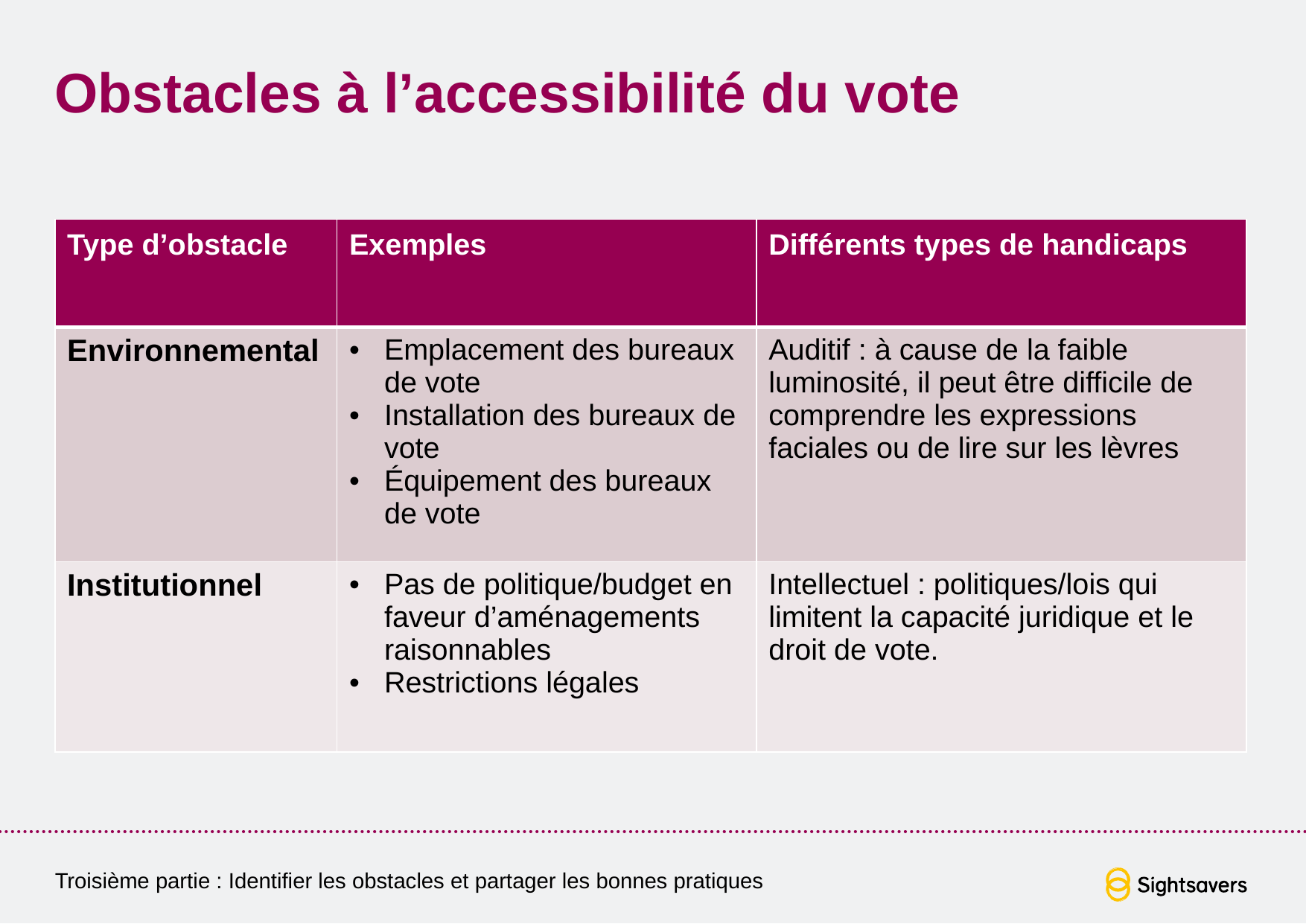

# Obstacles à l’accessibilité du vote
| Type d’obstacle | Exemples | Différents types de handicaps |
| --- | --- | --- |
| Environnemental | Emplacement des bureaux de vote Installation des bureaux de vote Équipement des bureaux de vote | Auditif : à cause de la faible luminosité, il peut être difficile de comprendre les expressions faciales ou de lire sur les lèvres |
| Institutionnel | Pas de politique/budget en faveur d’aménagements raisonnables Restrictions légales | Intellectuel : politiques/lois qui limitent la capacité juridique et le droit de vote. |
Troisième partie : Identifier les obstacles et partager les bonnes pratiques